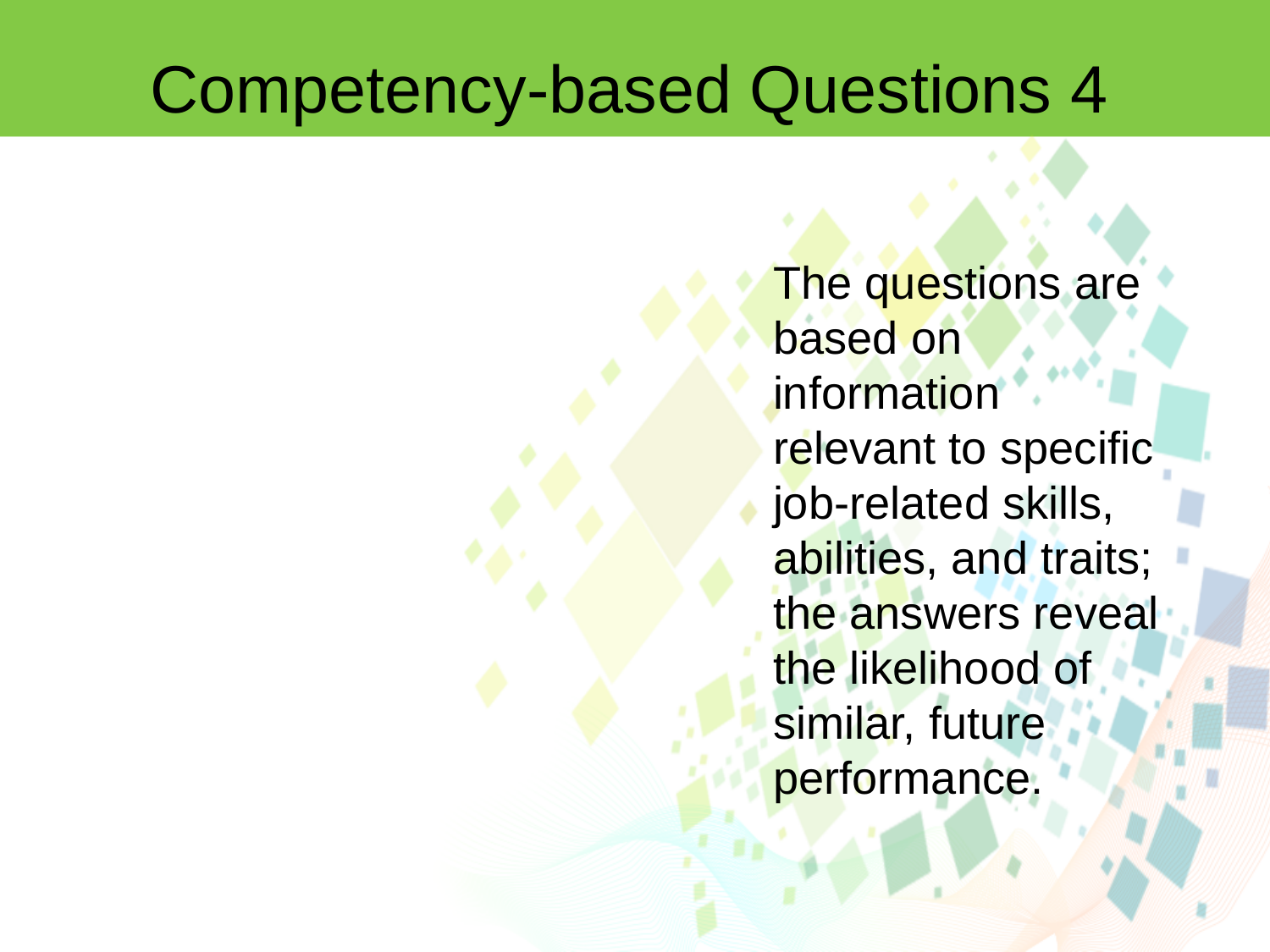

Competency-based Questions 4
The questions are based on information relevant to specific
job-related skills, abilities, and traits; the answers reveal the likelihood of similar, future performance.